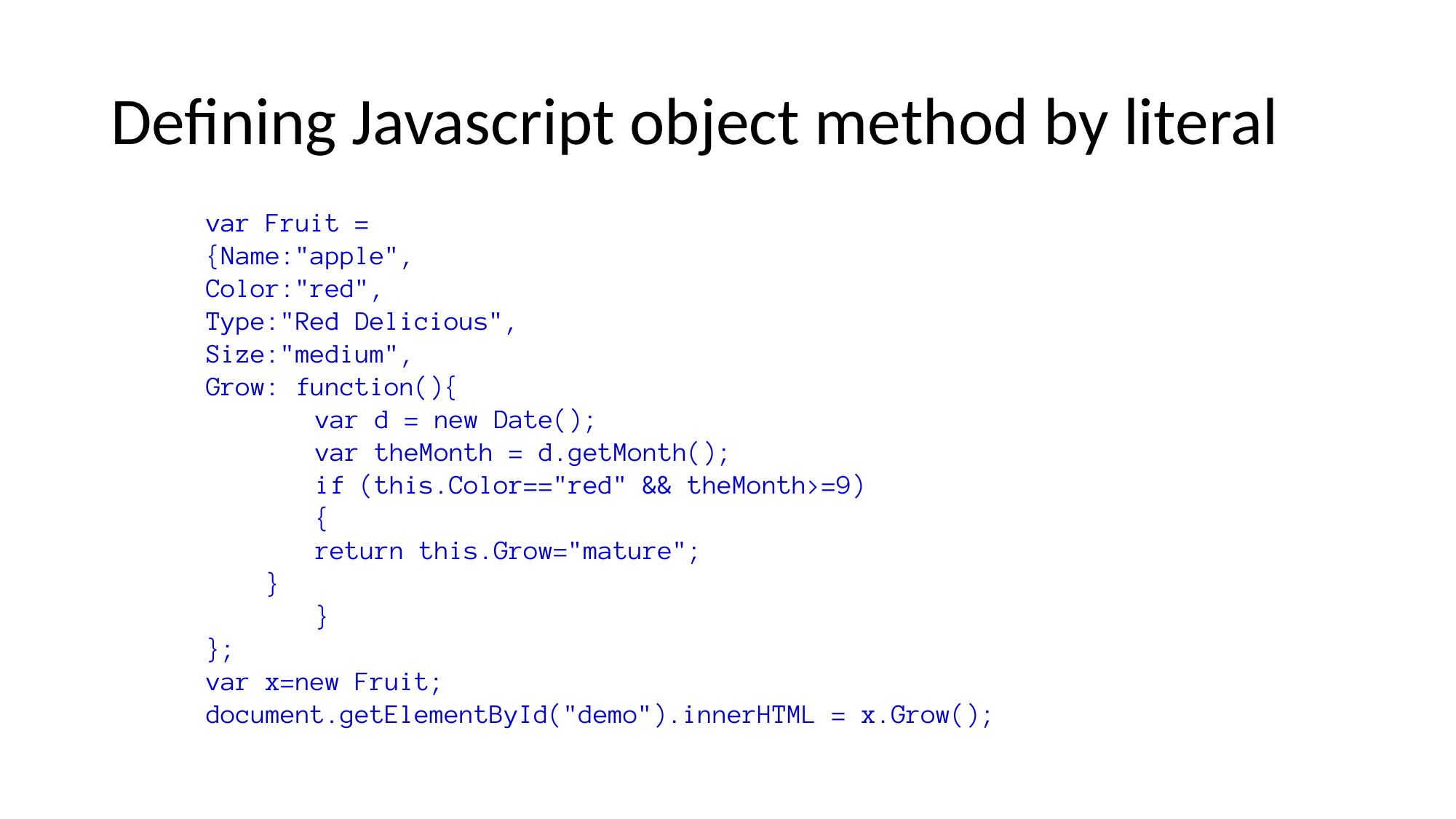

# Defining Javascript object method by literal
var Fruit =
{Name:"apple",
Color:"red",
Type:"Red Delicious",
Size:"medium",
Grow: function(){
	var d = new Date();
	var theMonth = d.getMonth();
	if (this.Color=="red" && theMonth>=9)
	{
	return this.Grow="mature";
    }
	}
};
var x=new Fruit;
document.getElementById("demo").innerHTML = x.Grow();